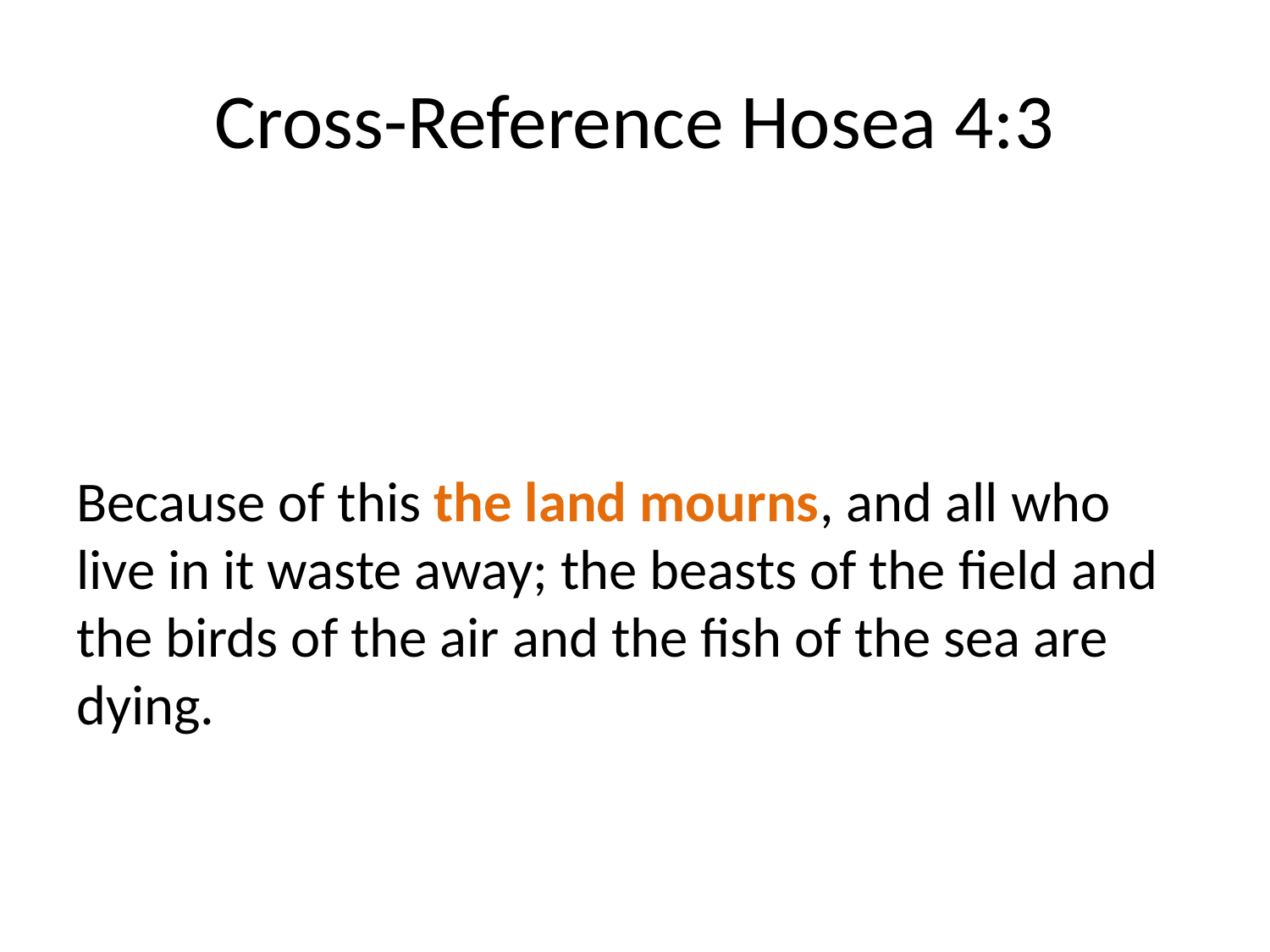

# Cross-Reference Hosea 4:3

Because of this the land mourns, and all who live in it waste away; the beasts of the field and the birds of the air and the fish of the sea are dying.